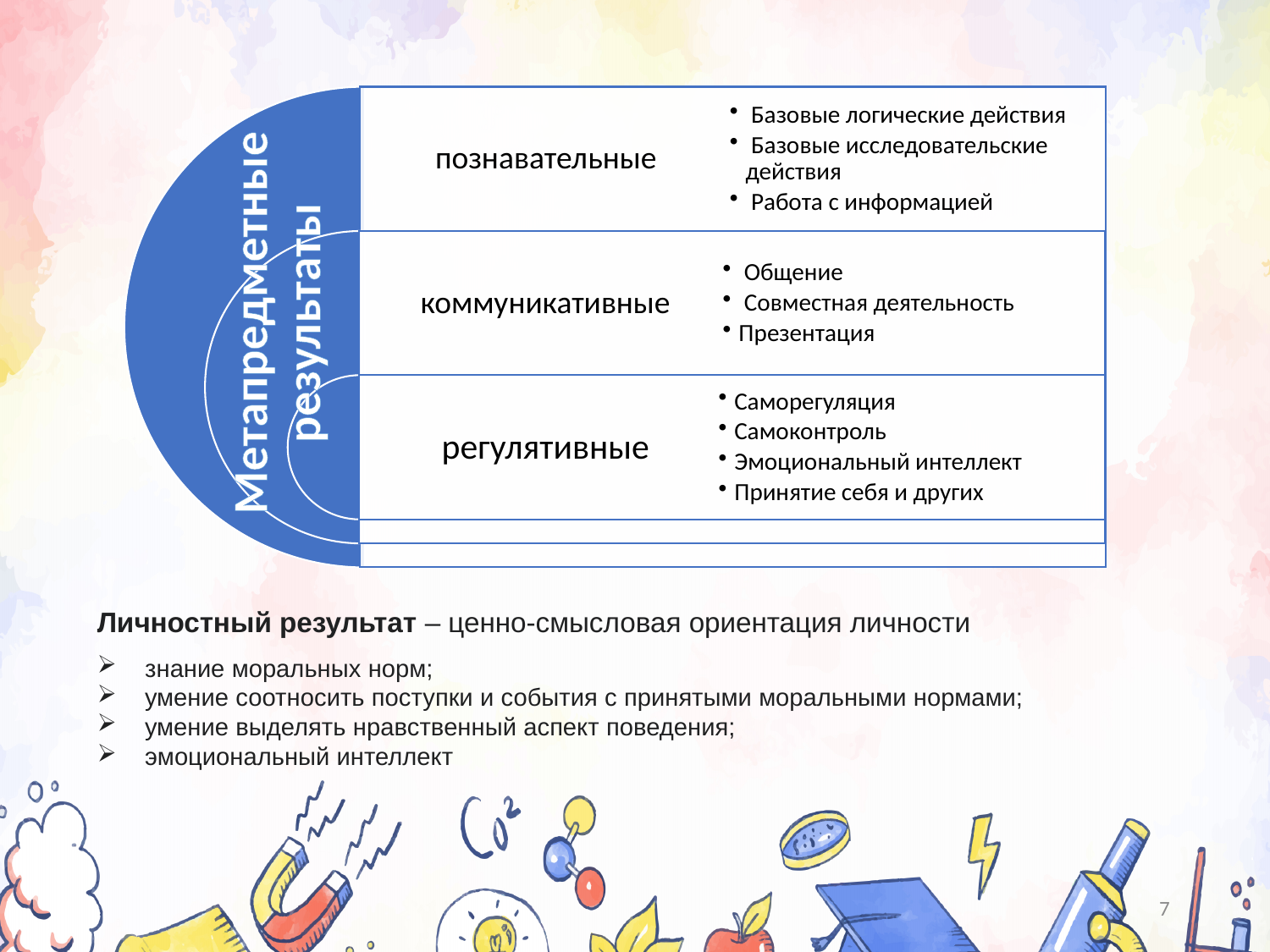

познавательные
коммуникативные
регулятивные
 Базовые логические действия
 Базовые исследовательские действия
 Работа с информацией
 Общение
 Совместная деятельность
Презентация
Саморегуляция
Самоконтроль
Эмоциональный интеллект
Принятие себя и других
# Метапредметные результаты
Личностный результат – ценно-смысловая ориентация личности
знание моральных норм;
умение соотносить поступки и события с принятыми моральными нормами;
умение выделять нравственный аспект поведения;
эмоциональный интеллект
7